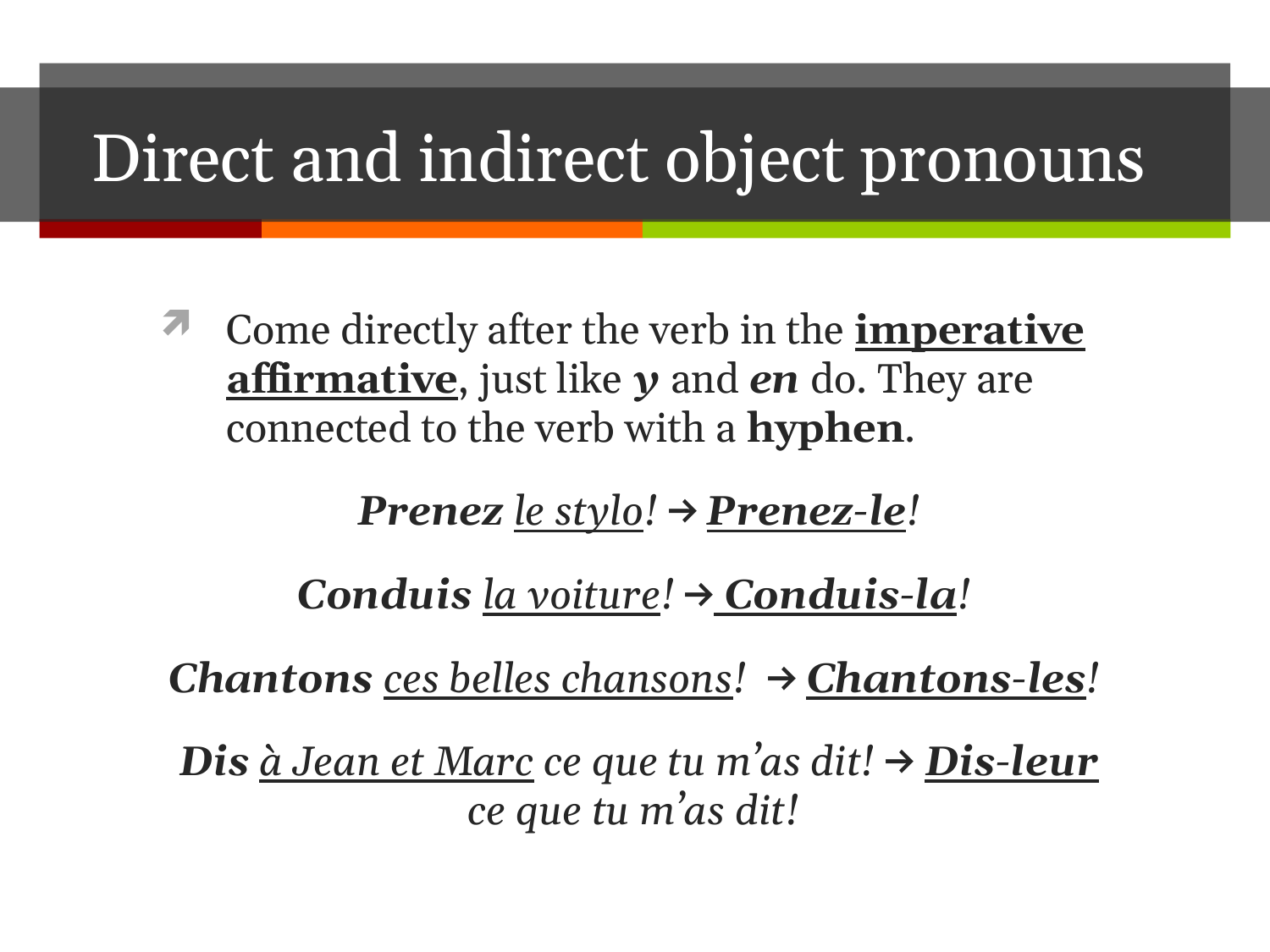

# Direct and indirect object pronouns
Come directly after the verb in the imperative affirmative, just like y and en do. They are connected to the verb with a hyphen.
Prenez le stylo! → Prenez-le!
Conduis la voiture! → Conduis-la!
Chantons ces belles chansons!  → Chantons-les!
Dis à Jean et Marc ce que tu m’as dit! → Dis-leur ce que tu m’as dit!